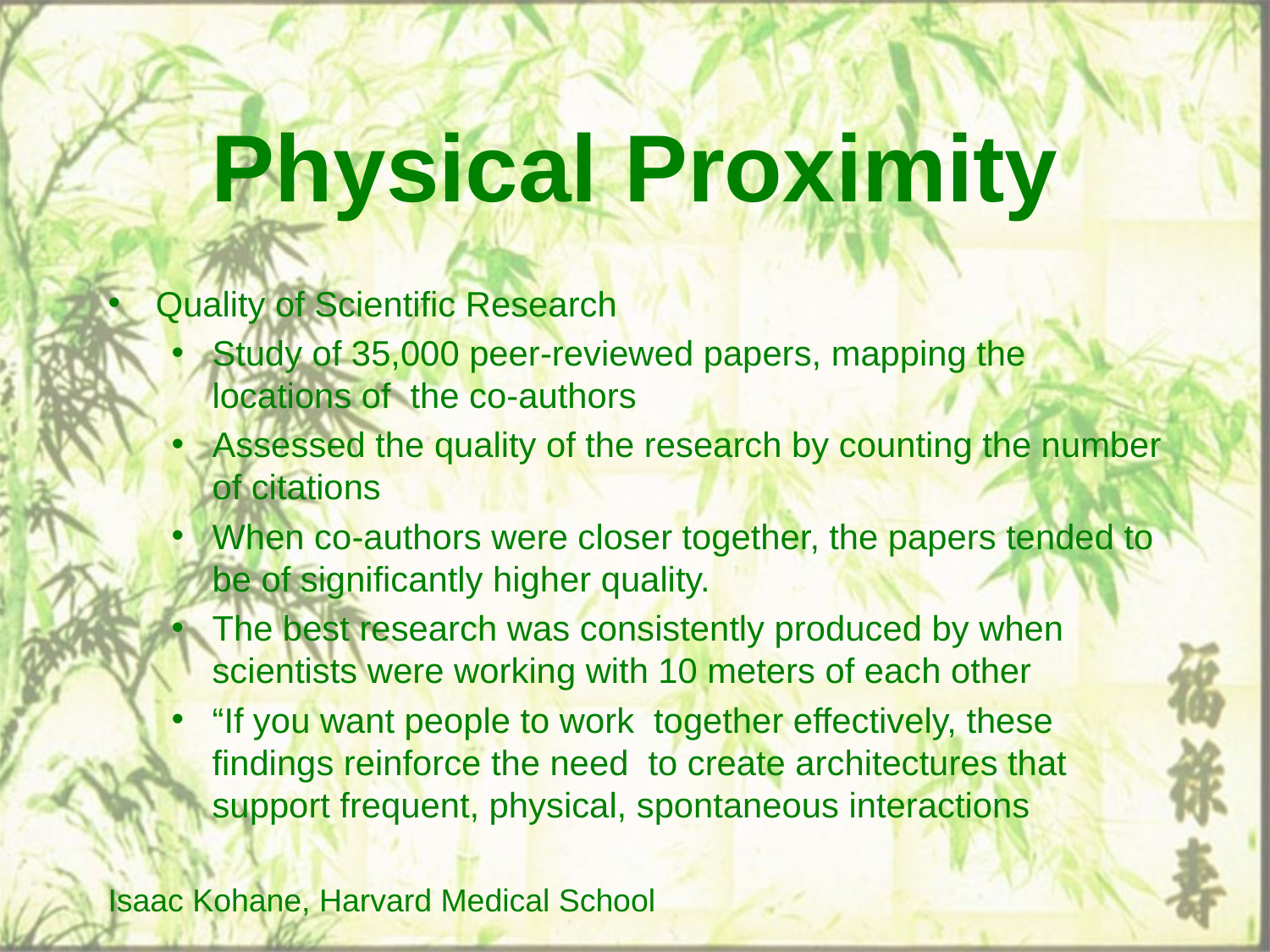

# Physical Proximity
Quality of Scientific Research
Study of 35,000 peer-reviewed papers, mapping the locations of  the co-authors
Assessed the quality of the research by counting the number of citations
When co-authors were closer together, the papers tended to be of significantly higher quality.
The best research was consistently produced by when scientists were working with 10 meters of each other
“If you want people to work  together effectively, these findings reinforce the need  to create architectures that support frequent, physical, spontaneous interactions

Isaac Kohane, Harvard Medical School